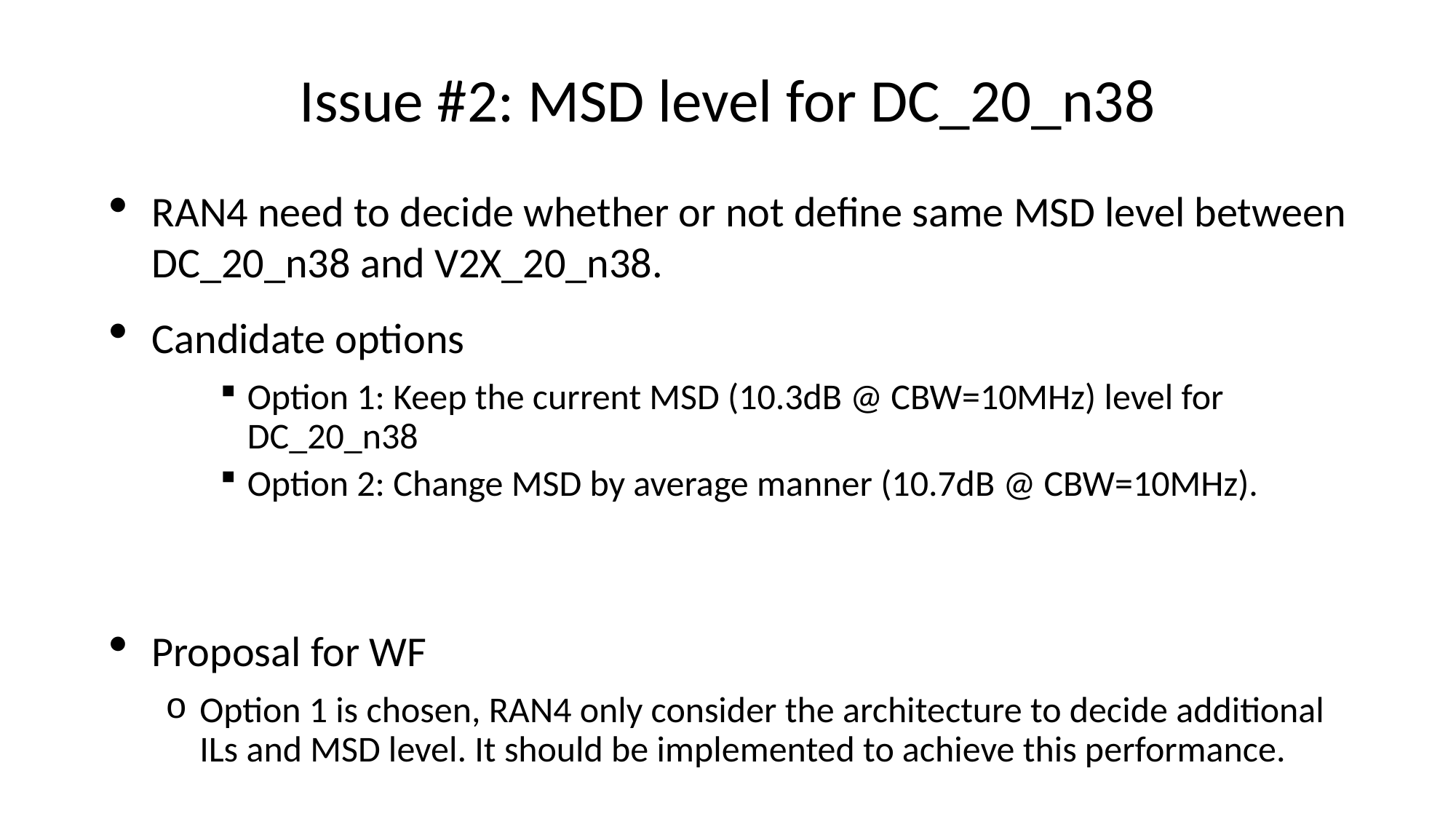

# Issue #2: MSD level for DC_20_n38
RAN4 need to decide whether or not define same MSD level between DC_20_n38 and V2X_20_n38.
Candidate options
Option 1: Keep the current MSD (10.3dB @ CBW=10MHz) level for DC_20_n38
Option 2: Change MSD by average manner (10.7dB @ CBW=10MHz).

Proposal for WF
Option 1 is chosen, RAN4 only consider the architecture to decide additional ILs and MSD level. It should be implemented to achieve this performance.